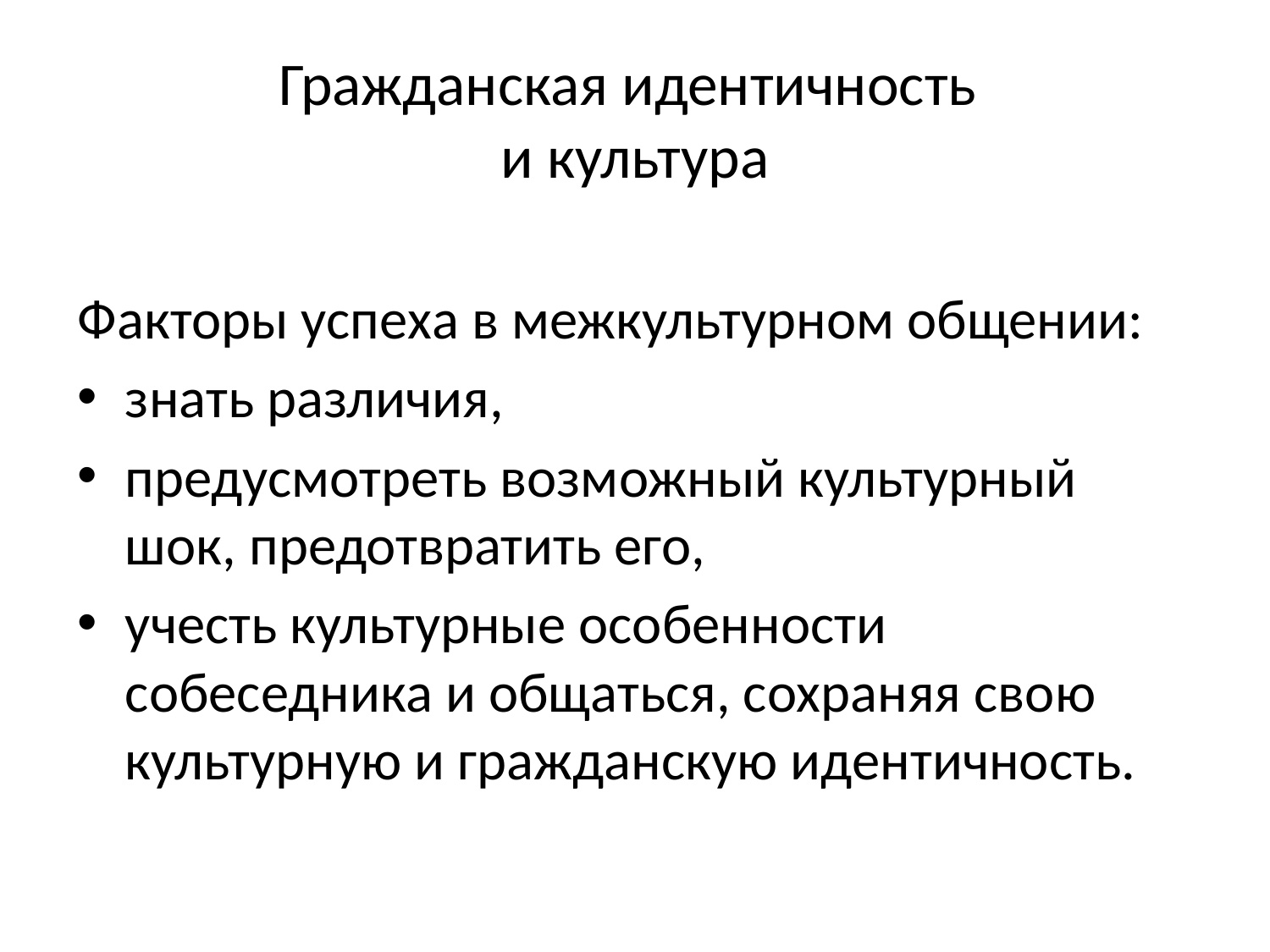

# Гражданская идентичность и культура
Факторы успеха в межкультурном общении:
знать различия,
предусмотреть возможный культурный шок, предотвратить его,
учесть культурные особенности собеседника и общаться, сохраняя свою культурную и гражданскую идентичность.